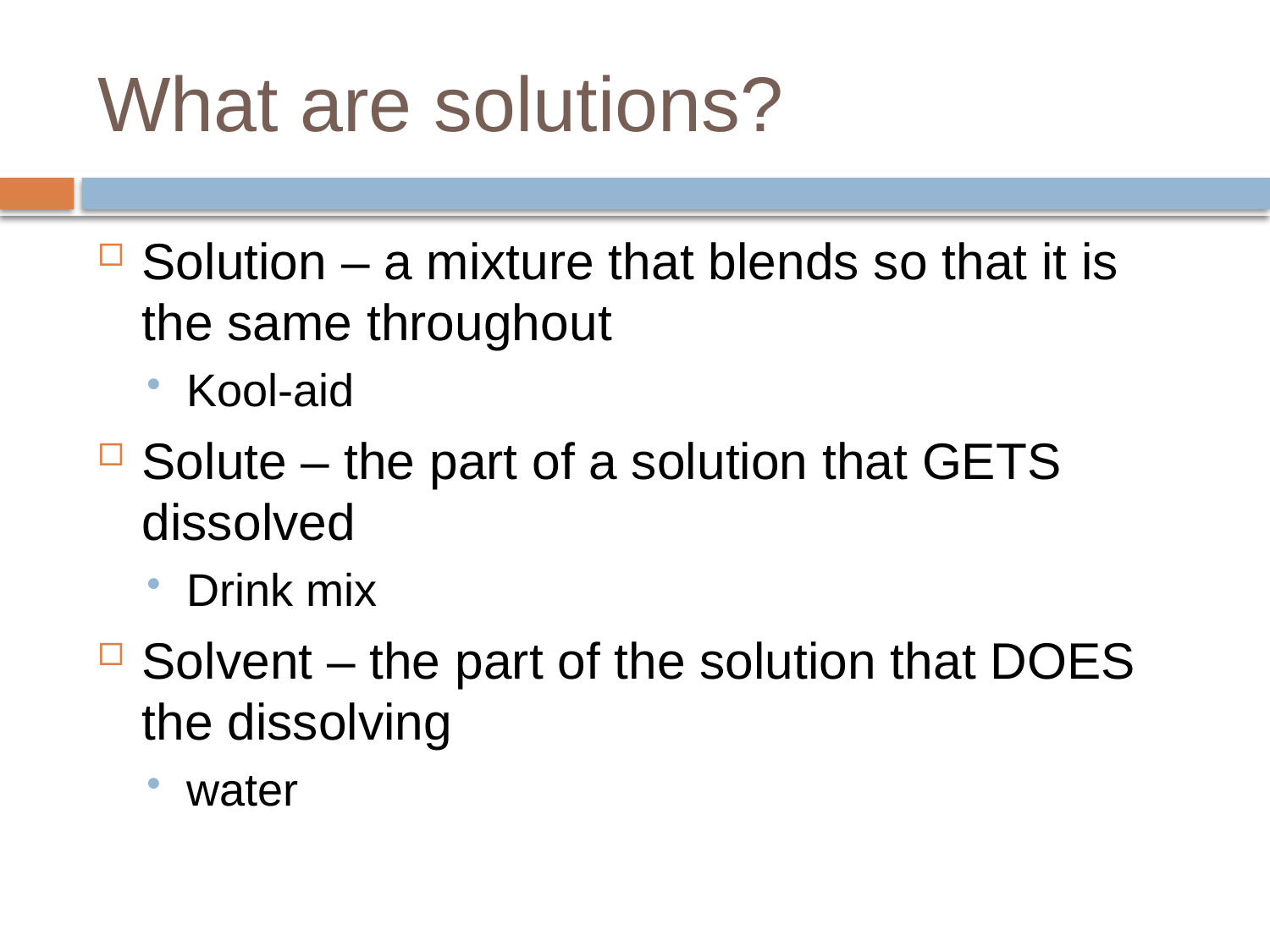

# What are solutions?
Solution – a mixture that blends so that it is the same throughout
Kool-aid
Solute – the part of a solution that GETS dissolved
Drink mix
Solvent – the part of the solution that DOES the dissolving
water